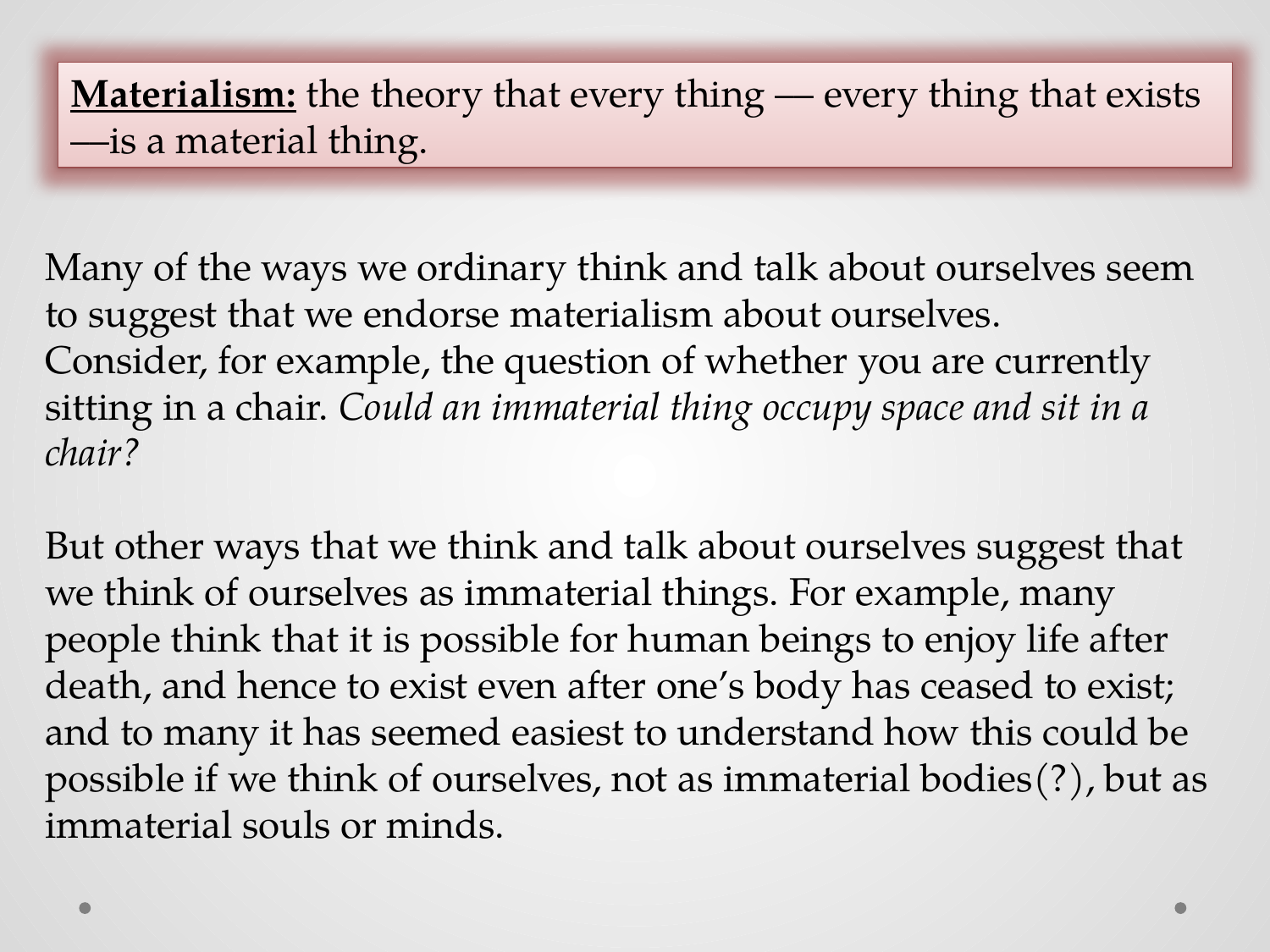

Materialism: the theory that every thing –– every thing that exists ––is a material thing.
Many of the ways we ordinary think and talk about ourselves seem to suggest that we endorse materialism about ourselves.
Consider, for example, the question of whether you are currently sitting in a chair. Could an immaterial thing occupy space and sit in a chair?

But other ways that we think and talk about ourselves suggest that we think of ourselves as immaterial things. For example, many people think that it is possible for human beings to enjoy life after death, and hence to exist even after one’s body has ceased to exist; and to many it has seemed easiest to understand how this could be possible if we think of ourselves, not as immaterial bodies(?), but as immaterial souls or minds.